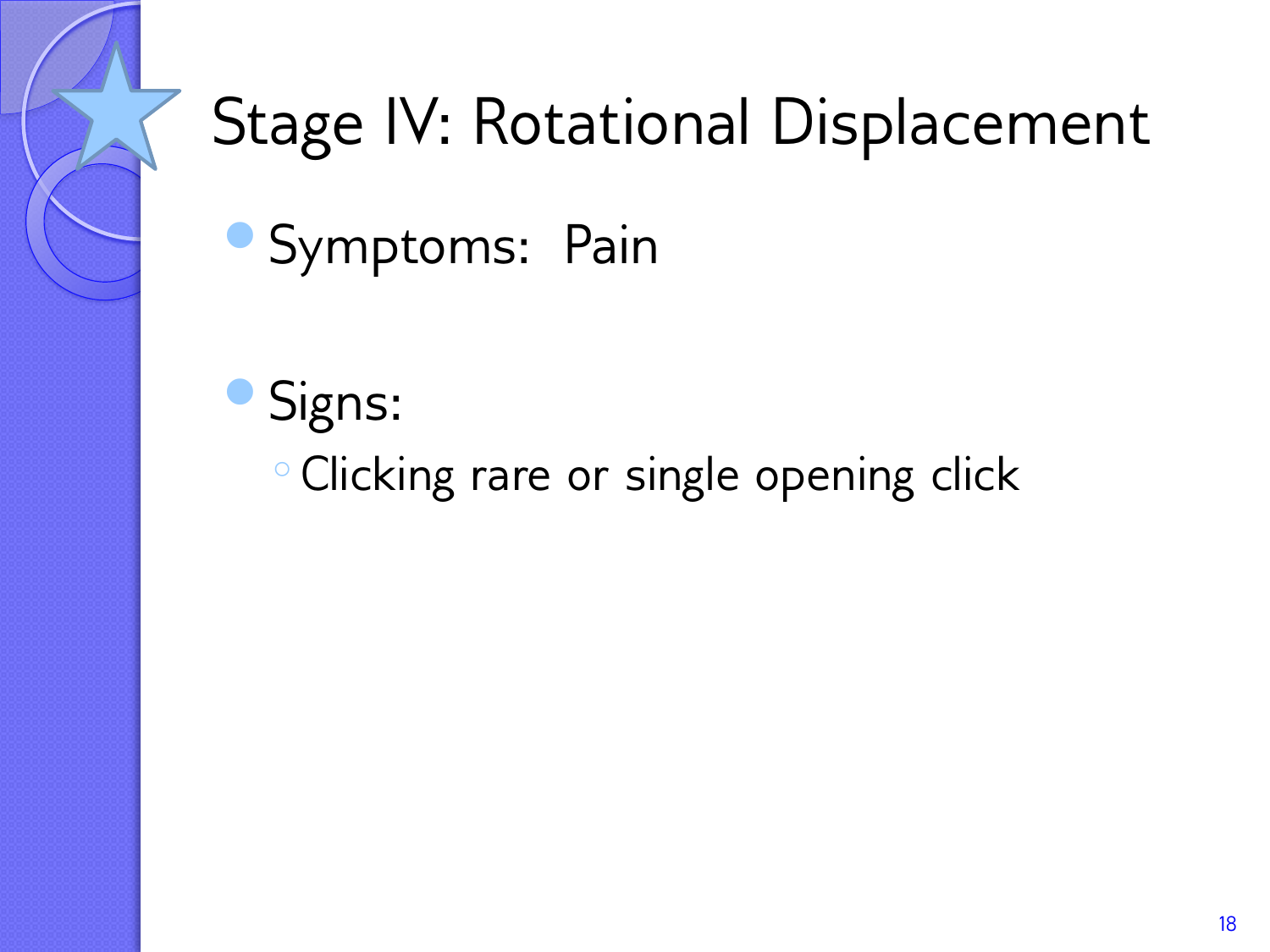

# Stage IV: Rotational Displacement

Symptoms:  Pain

Signs:
Clicking rare or single opening click
18